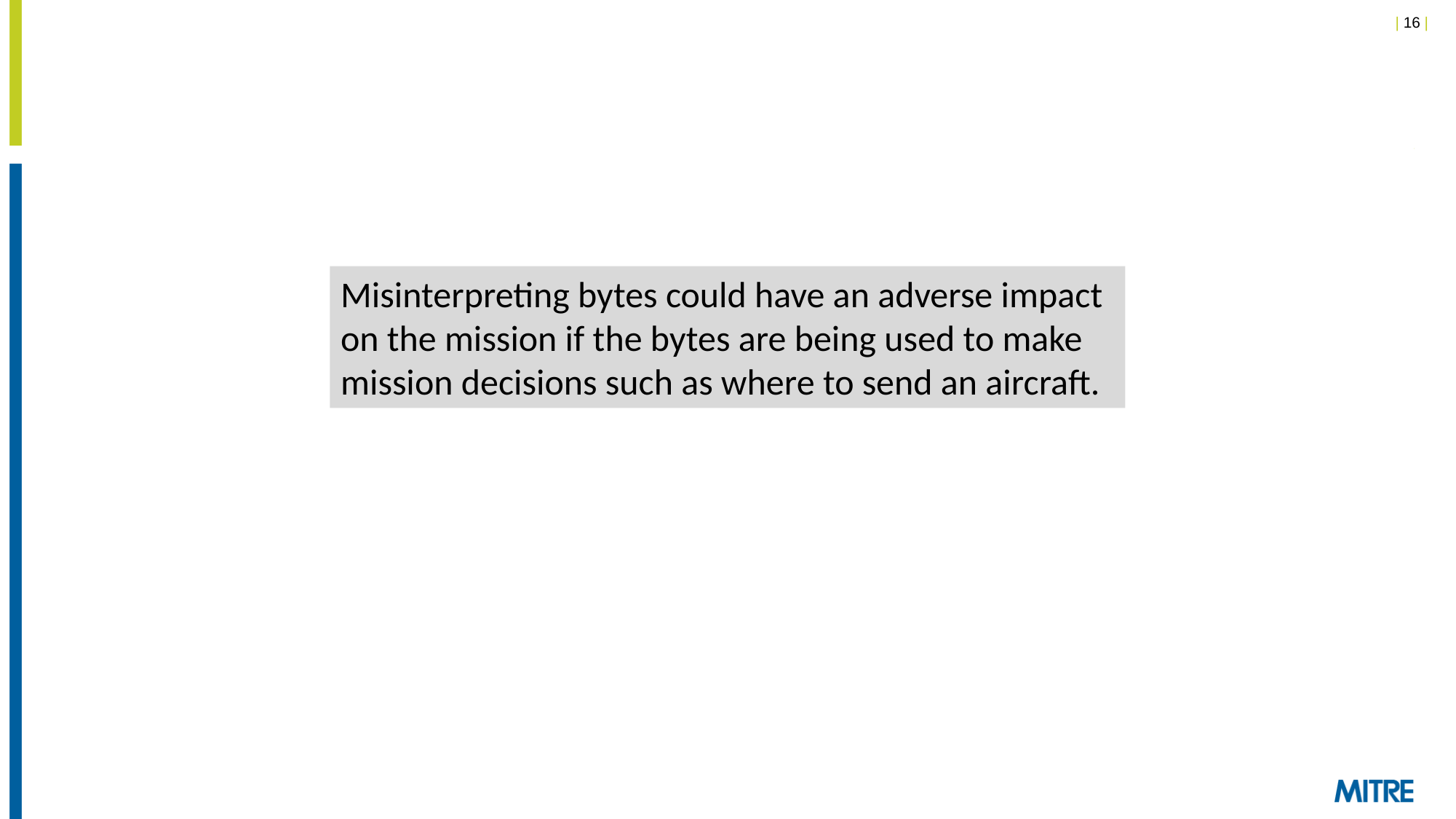

Misinterpreting bytes could have an adverse impact on the mission if the bytes are being used to make mission decisions such as where to send an aircraft.